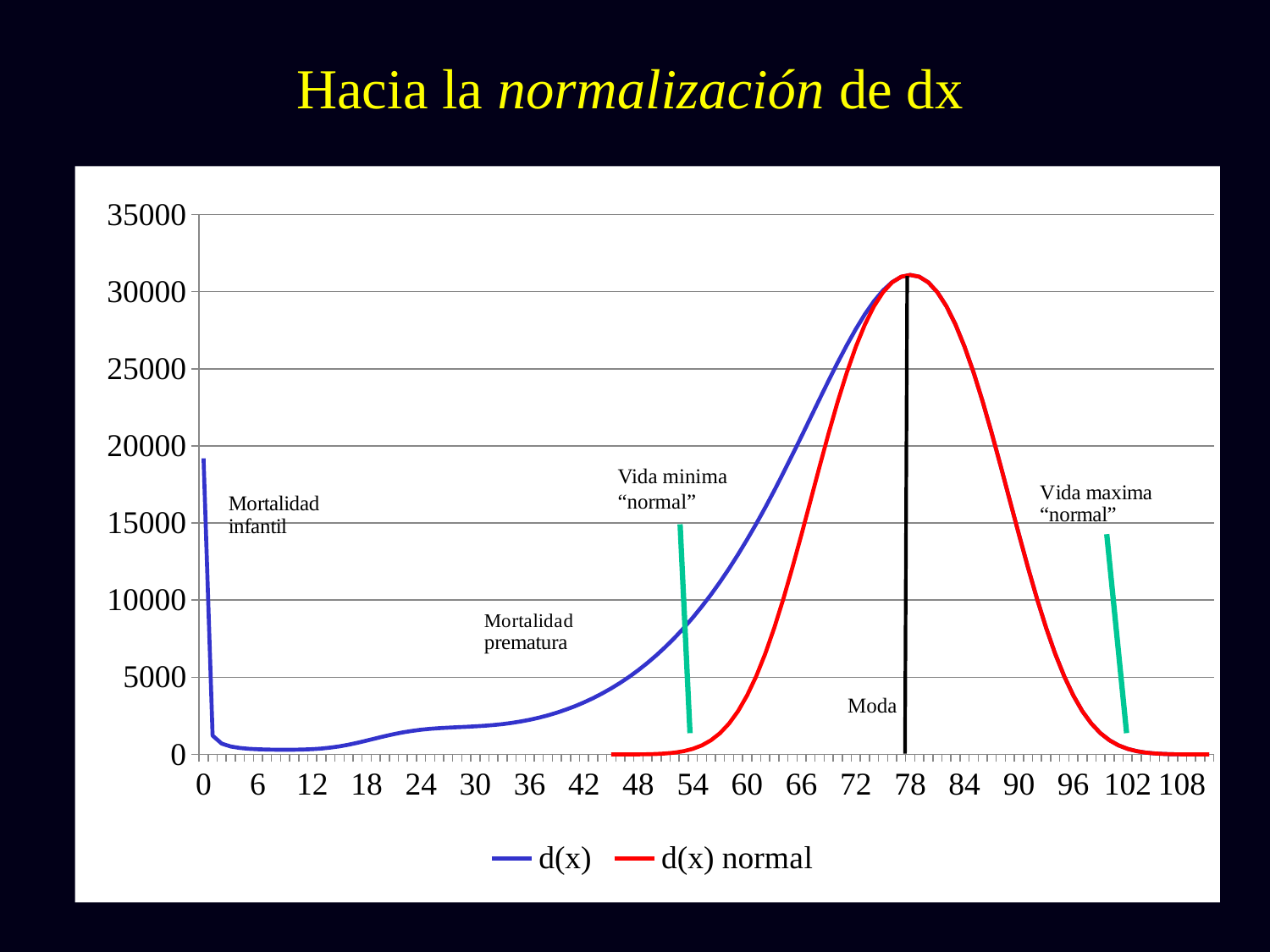

Hacia la normalización de dx

### Chart

| Category | d(x) | d(x) normal |
|---|---|---|
| 0 | 19198.0 | None |
| 1 | 1224.0 | None |
| 2 | 706.0 | None |
| 3 | 517.0 | None |
| 4 | 423.0 | None |
| 5 | 369.0 | None |
| 6 | 337.0 | None |
| 7 | 319.0 | None |
| 8 | 309.0 | None |
| 9 | 307.0 | None |
| 10 | 310.0 | None |
| 11 | 322.0 | None |
| 12 | 345.0 | None |
| 13 | 384.0 | None |
| 14 | 444.0 | None |
| 15 | 527.0 | None |
| 16 | 633.0 | None |
| 17 | 760.0 | None |
| 18 | 900.0 | None |
| 19 | 1045.0 | None |
| 20 | 1187.0 | None |
| 21 | 1318.0 | None |
| 22 | 1432.0 | None |
| 23 | 1528.0 | None |
| 24 | 1604.0 | None |
| 25 | 1662.0 | None |
| 26 | 1706.0 | None |
| 27 | 1739.0 | None |
| 28 | 1767.0 | None |
| 29 | 1794.0 | None |
| 30 | 1824.0 | None |
| 31 | 1861.0 | None |
| 32 | 1908.0 | None |
| 33 | 1969.0 | None |
| 34 | 2045.0 | None |
| 35 | 2138.0 | None |
| 36 | 2250.0 | None |
| 37 | 2382.0 | None |
| 38 | 2535.0 | None |
| 39 | 2710.0 | None |
| 40 | 2909.0 | None |
| 41 | 3131.0 | None |
| 42 | 3379.0 | None |
| 43 | 3653.0 | None |
| 44 | 3955.0 | None |
| 45 | 4287.0 | 1.0 |
| 46 | 4649.0 | 1.0 |
| 47 | 5043.0 | 3.0 |
| 48 | 5472.0 | 8.0 |
| 49 | 5936.0 | 16.0 |
| 50 | 6439.0 | 34.0 |
| 51 | 6982.0 | 66.0 |
| 52 | 7566.0 | 122.0 |
| 53 | 8194.0 | 215.0 |
| 54 | 8867.0 | 363.0 |
| 55 | 9588.0 | 588.0 |
| 56 | 10357.0 | 917.0 |
| 57 | 11176.0 | 1377.0 |
| 58 | 12044.0 | 1999.0 |
| 59 | 12963.0 | 2808.0 |
| 60 | 13931.0 | 3826.0 |
| 61 | 14948.0 | 5066.0 |
| 62 | 16010.0 | 6531.0 |
| 63 | 17114.0 | 8211.0 |
| 64 | 18256.0 | 10083.0 |
| 65 | 19429.0 | 12114.0 |
| 66 | 20624.0 | 14258.0 |
| 67 | 21833.0 | 16462.0 |
| 68 | 23043.0 | 18671.0 |
| 69 | 24240.0 | 20826.0 |
| 70 | 25407.0 | 22870.0 |
| 71 | 26527.0 | 24753.0 |
| 72 | 27577.0 | 26431.0 |
| 73 | 28537.0 | 27870.0 |
| 74 | 29380.0 | 29051.0 |
| 75 | 30083.0 | 29962.0 |
| 76 | 30617.0 | 30600.0 |
| 77 | 30959.0 | 30970.0 |
| 78 | 31084.0 | 31084.0 |
| 79 | 30970.0 | 30970.0 |
| 80 | 30600.0 | 30600.0 |
| 81 | 29962.0 | 29962.0 |
| 82 | 29051.0 | 29051.0 |
| 83 | 27870.0 | 27870.0 |
| 84 | 26431.0 | 26431.0 |
| 85 | 24753.0 | 24753.0 |
| 86 | 22870.0 | 22870.0 |
| 87 | 20826.0 | 20826.0 |
| 88 | 18671.0 | 18671.0 |
| 89 | 16462.0 | 16462.0 |
| 90 | 14258.0 | 14258.0 |
| 91 | 12114.0 | 12114.0 |
| 92 | 10083.0 | 10083.0 |
| 93 | 8211.0 | 8211.0 |
| 94 | 6531.0 | 6531.0 |
| 95 | 5066.0 | 5066.0 |
| 96 | 3826.0 | 3826.0 |
| 97 | 2808.0 | 2808.0 |
| 98 | 1999.0 | 1999.0 |
| 99 | 1377.0 | 1377.0 |
| 100 | 917.0 | 917.0 |
| 101 | 588.0 | 588.0 |
| 102 | 363.0 | 363.0 |
| 103 | 215.0 | 215.0 |
| 104 | 122.0 | 122.0 |
| 105 | 66.0 | 66.0 |
| 106 | 34.0 | 34.0 |
| 107 | 16.0 | 16.0 |
| 108 | 8.0 | 8.0 |
| 109 | 3.0 | 3.0 |
| 110 | 1.0 | 1.0 |
| 111 | 1.0 | 1.0 |
Vida minima
“normal”
Moda